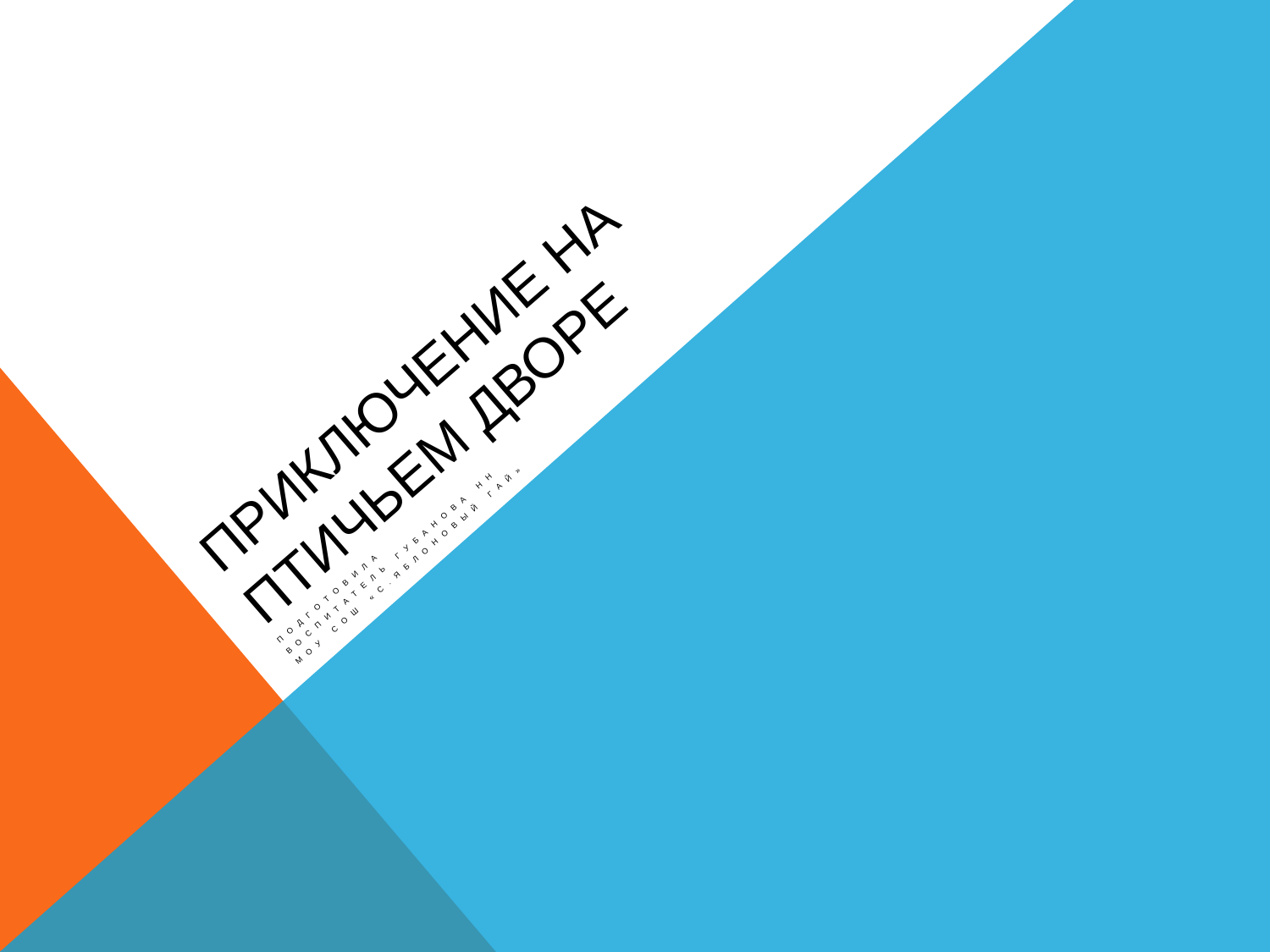

# Приключение на птичьем дворе
Подготовила
воспитатель Губанова НН
МОУ СОШ «с.Яблоновый Гай»